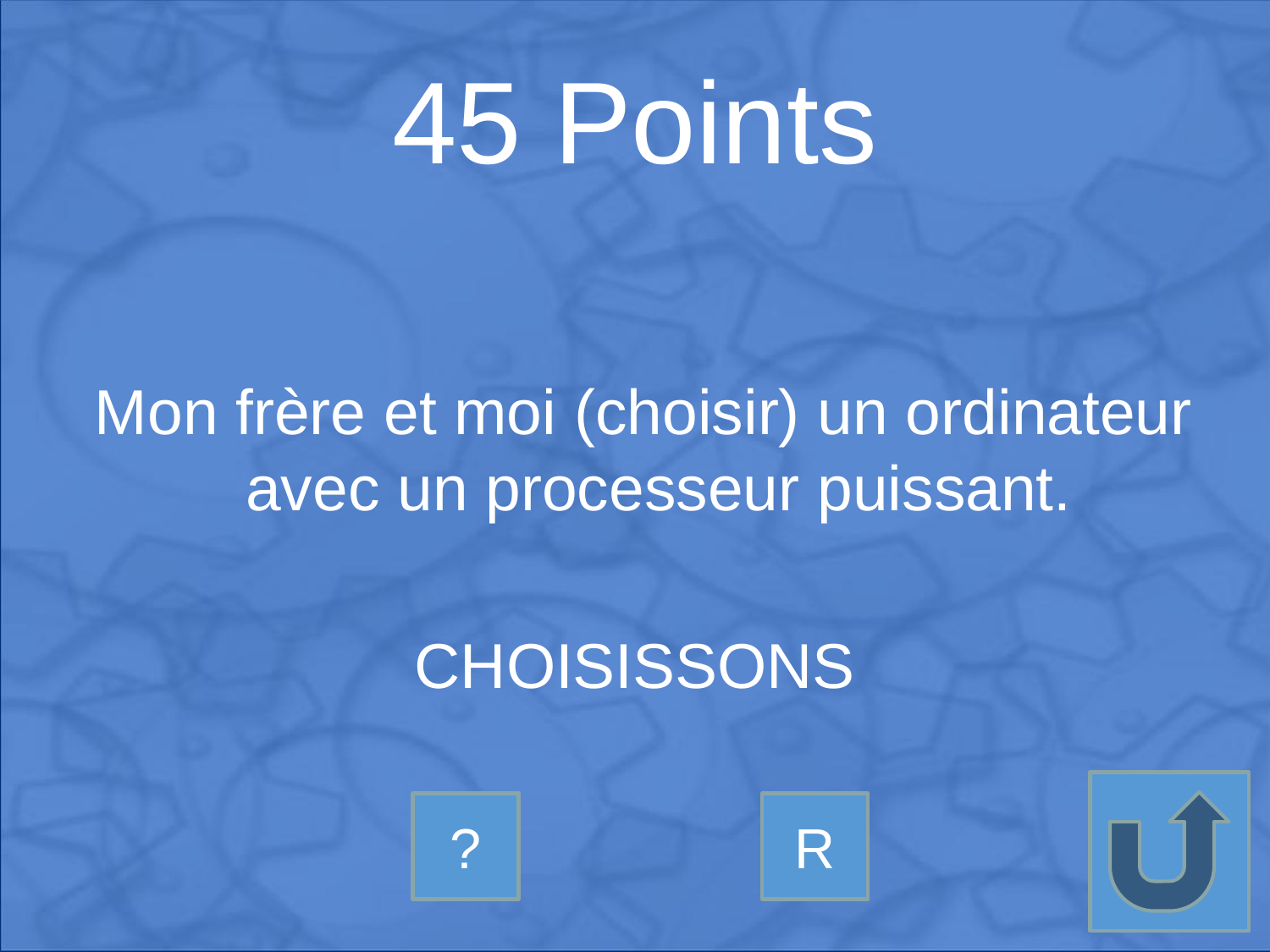

# 45 Points
 Mon frère et moi (choisir) un ordinateur avec un processeur puissant.

CHOISISSONS

?
R